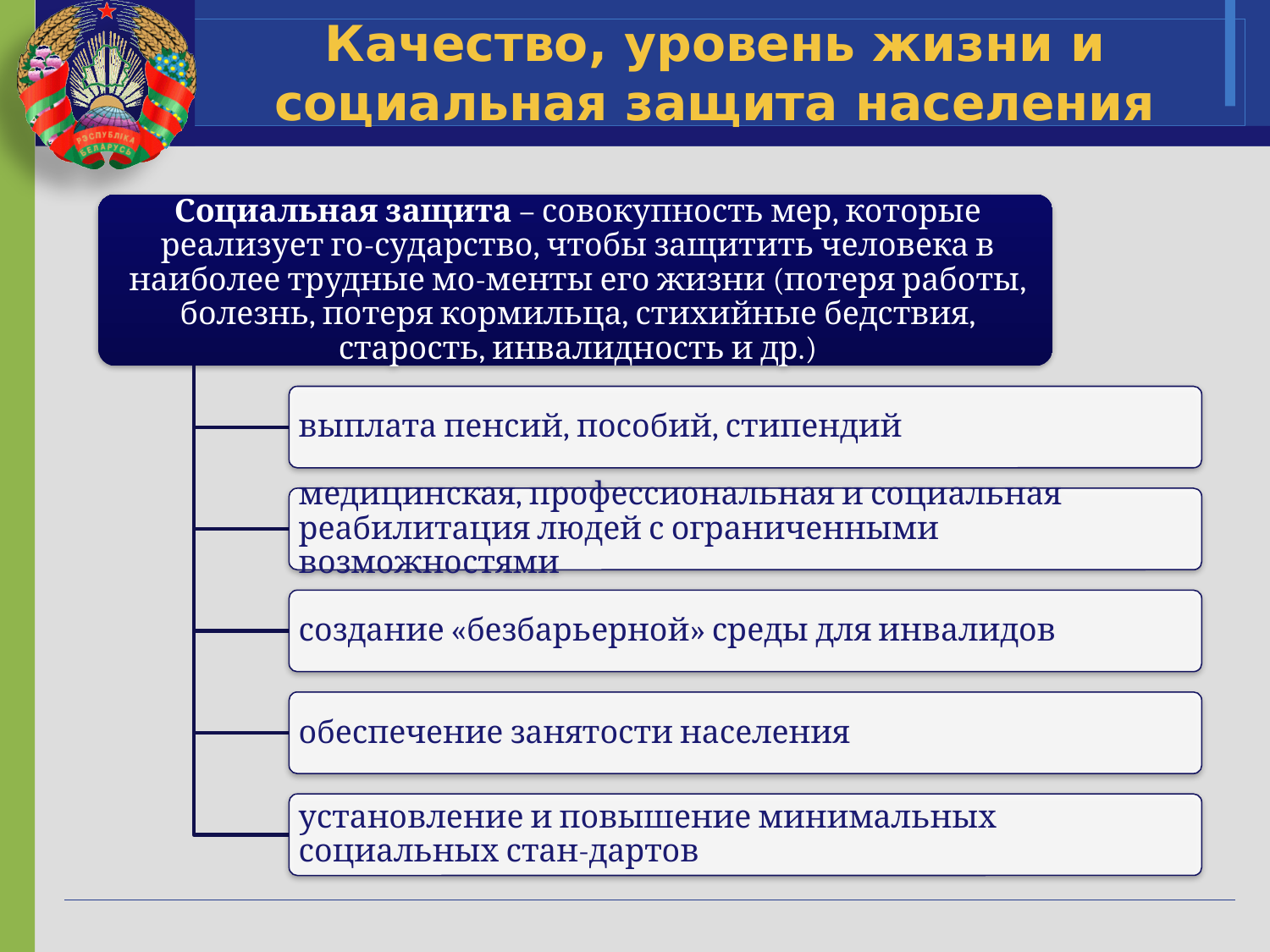

# Качество, уровень жизни и социальная защита населения
Социальная защита – совокупность мер, которые реализует го-сударство, чтобы защитить человека в наиболее трудные мо-менты его жизни (потеря работы, болезнь, потеря кормильца, стихийные бедствия, старость, инвалидность и др.)
выплата пенсий, пособий, стипендий
медицинская, профессиональная и социальная реабилитация людей с ограниченными возможностями
создание «безбарьерной» среды для инвалидов
обеспечение занятости населения
установление и повышение минимальных социальных стан-дартов